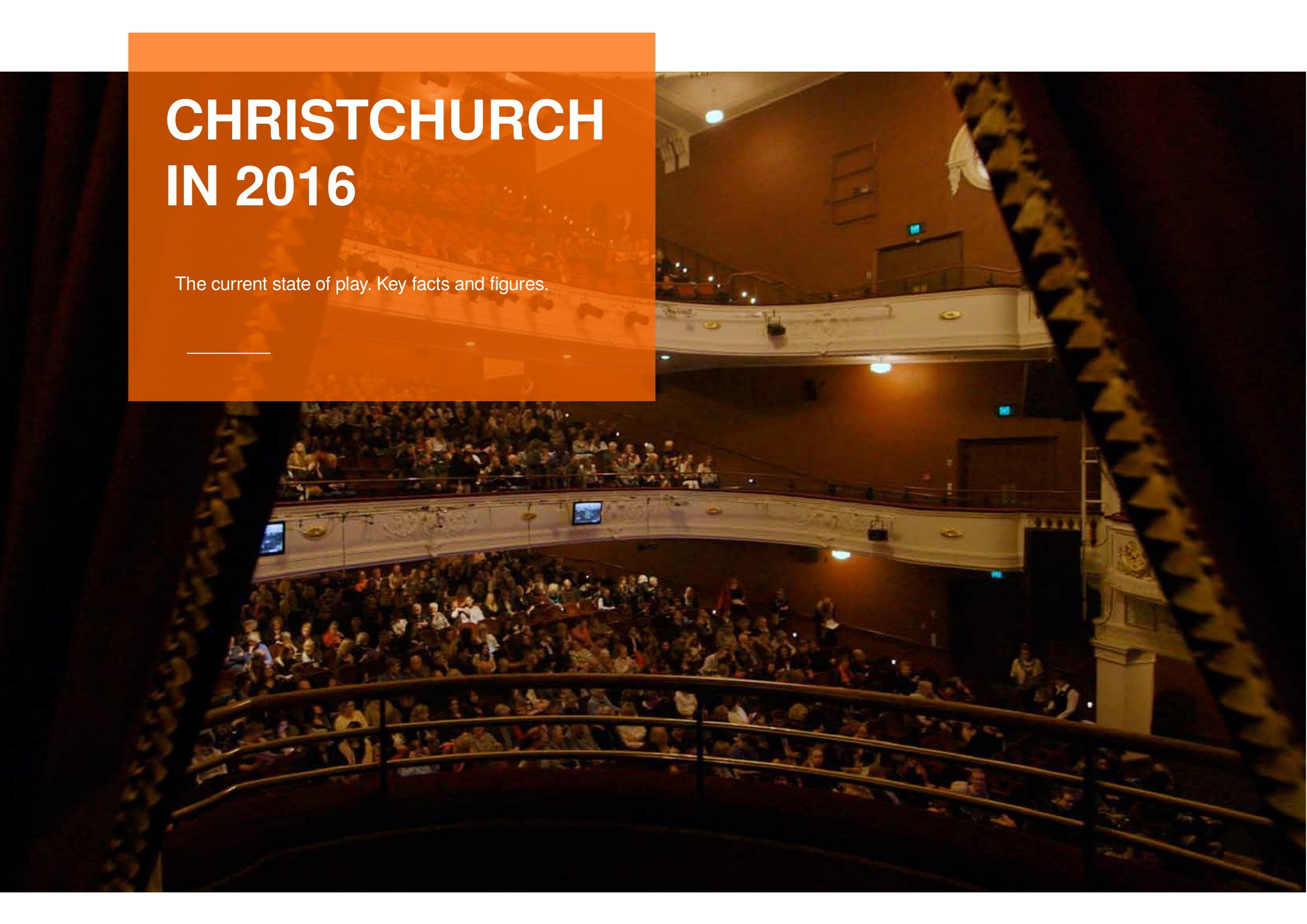

# CHRISTCHURCH IN 2016
The current state of play. Key facts and figures.